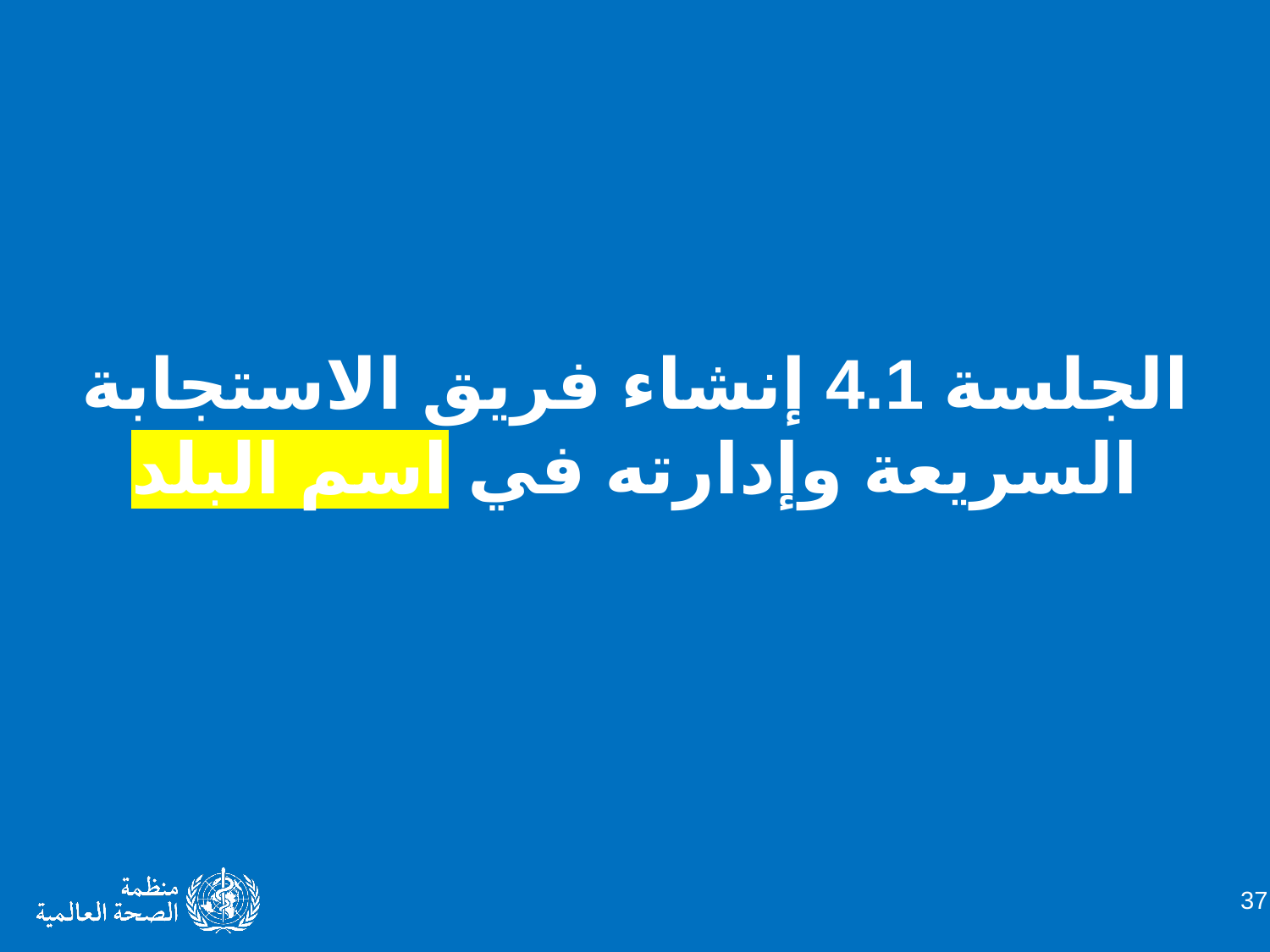

الجلسة 4.1 إنشاء فريق الاستجابة السريعة وإدارته في اسم البلد